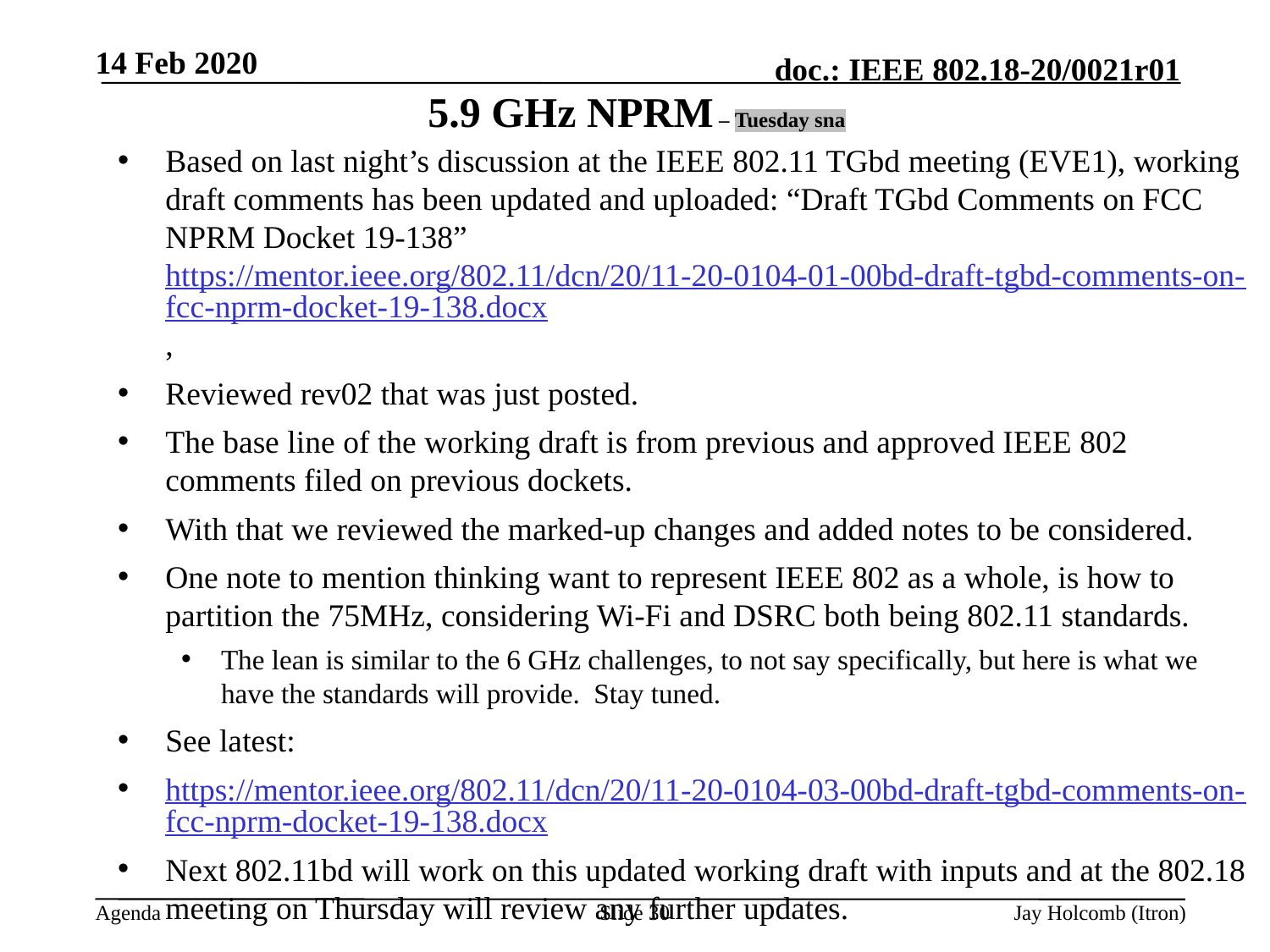

14 Feb 2020
# 5.9 GHz NPRM – Tuesday sna
Based on last night’s discussion at the IEEE 802.11 TGbd meeting (EVE1), working draft comments has been updated and uploaded: “Draft TGbd Comments on FCC NPRM Docket 19-138” https://mentor.ieee.org/802.11/dcn/20/11-20-0104-01-00bd-draft-tgbd-comments-on-fcc-nprm-docket-19-138.docx,
Reviewed rev02 that was just posted.
The base line of the working draft is from previous and approved IEEE 802 comments filed on previous dockets.
With that we reviewed the marked-up changes and added notes to be considered.
One note to mention thinking want to represent IEEE 802 as a whole, is how to partition the 75MHz, considering Wi-Fi and DSRC both being 802.11 standards.
The lean is similar to the 6 GHz challenges, to not say specifically, but here is what we have the standards will provide.  Stay tuned.
See latest:
https://mentor.ieee.org/802.11/dcn/20/11-20-0104-03-00bd-draft-tgbd-comments-on-fcc-nprm-docket-19-138.docx
Next 802.11bd will work on this updated working draft with inputs and at the 802.18 meeting on Thursday will review any further updates.
Slide 30
Jay Holcomb (Itron)